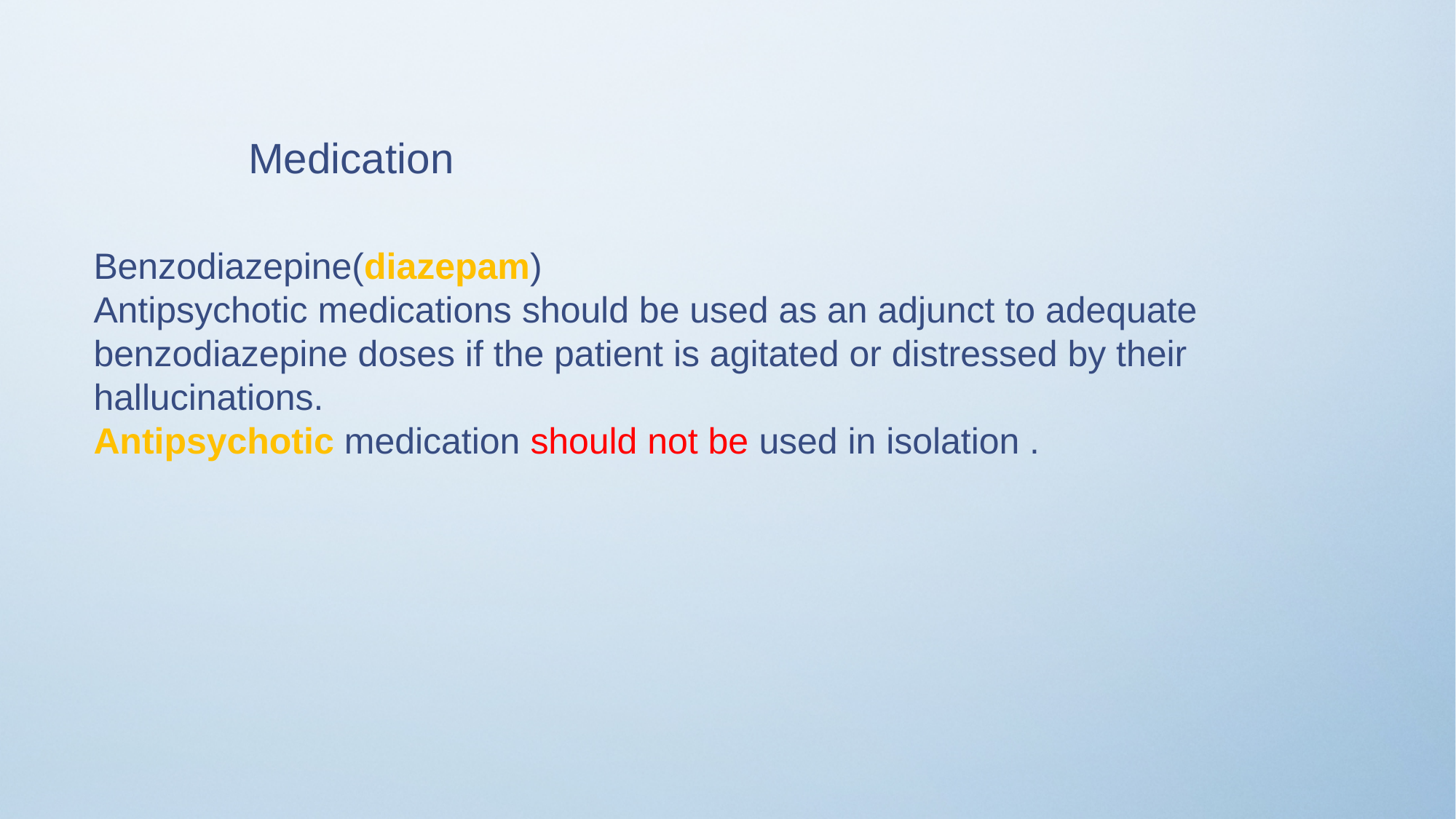

Medication
Benzodiazepine(diazepam)
Antipsychotic medications should be used as an adjunct to adequate benzodiazepine doses if the patient is agitated or distressed by their hallucinations.
Antipsychotic medication should not be used in isolation .